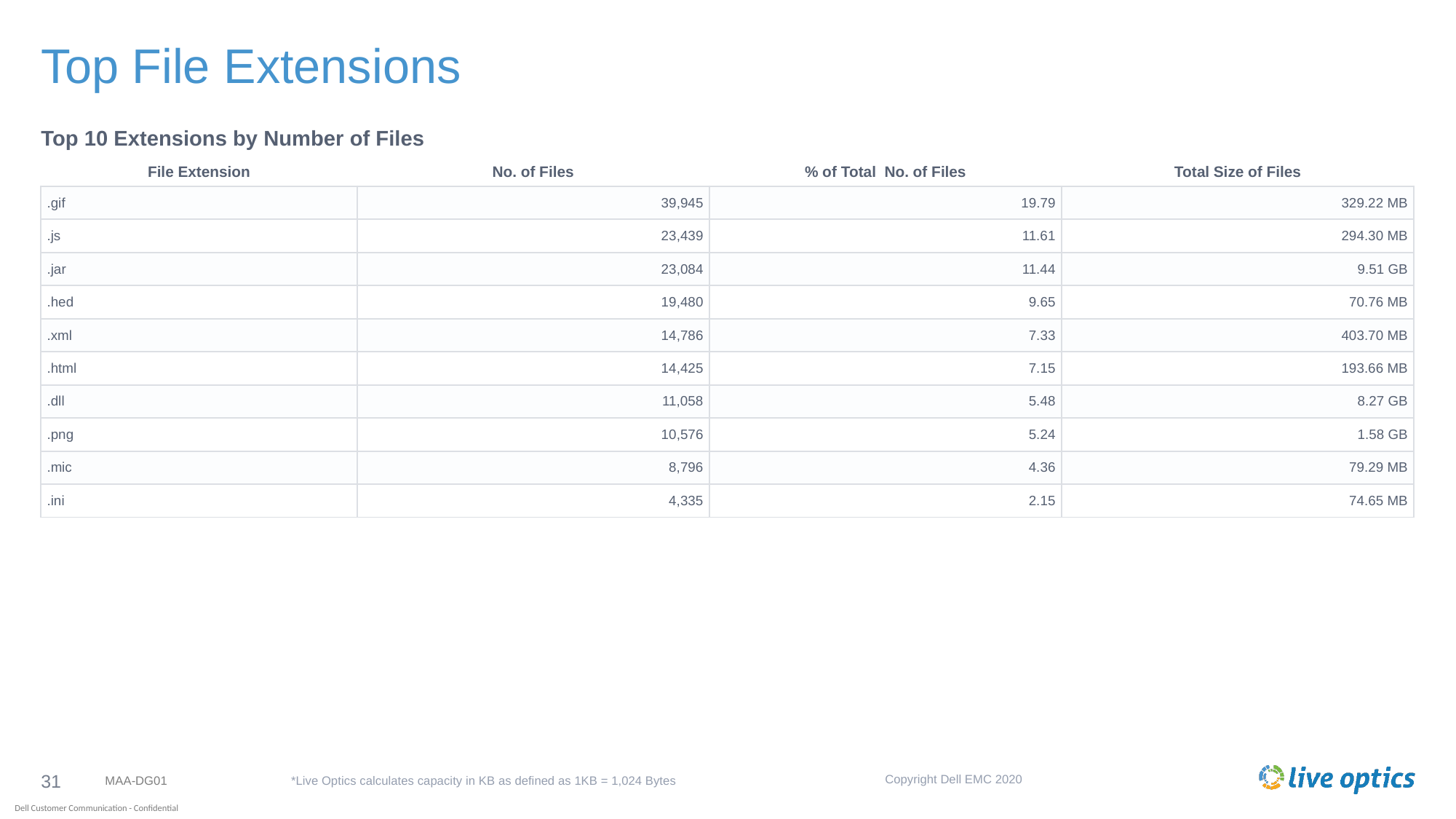

# Top File Extensions
Top 10 Extensions by Number of Files
| File Extension | No. of Files | % of Total No. of Files | Total Size of Files |
| --- | --- | --- | --- |
| .gif | 39,945 | 19.79 | 329.22 MB |
| .js | 23,439 | 11.61 | 294.30 MB |
| .jar | 23,084 | 11.44 | 9.51 GB |
| .hed | 19,480 | 9.65 | 70.76 MB |
| .xml | 14,786 | 7.33 | 403.70 MB |
| .html | 14,425 | 7.15 | 193.66 MB |
| .dll | 11,058 | 5.48 | 8.27 GB |
| .png | 10,576 | 5.24 | 1.58 GB |
| .mic | 8,796 | 4.36 | 79.29 MB |
| .ini | 4,335 | 2.15 | 74.65 MB |